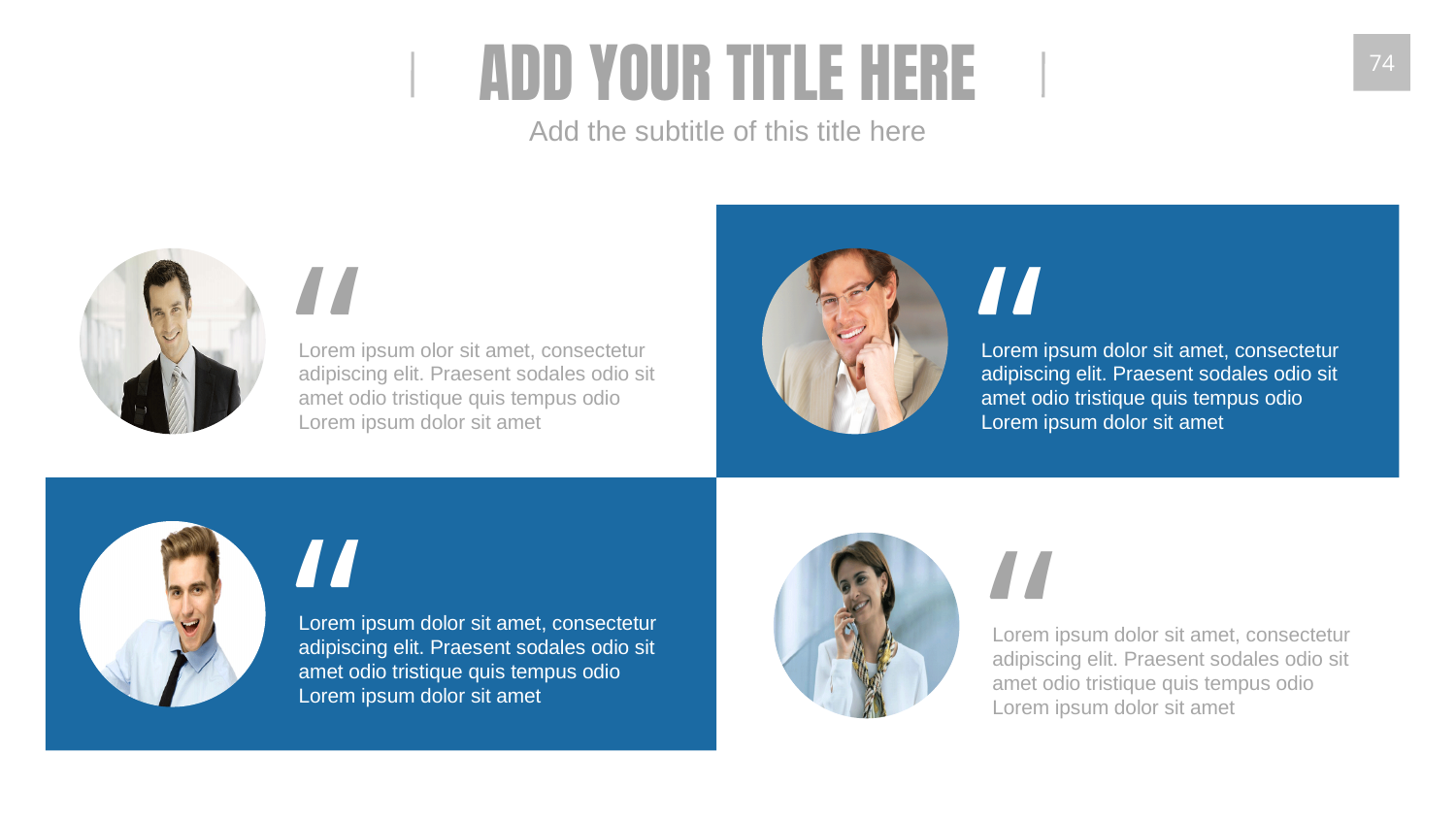

ADD YOUR TITLE HERE
Add the subtitle of this title here
74
“

Lorem ipsum olor sit amet, consectetur adipiscing elit. Praesent sodales odio sit amet odio tristique quis tempus odio Lorem ipsum dolor sit amet

“

Lorem ipsum dolor sit amet, consectetur adipiscing elit. Praesent sodales odio sit amet odio tristique quis tempus odio Lorem ipsum dolor sit amet

“

Lorem ipsum dolor sit amet, consectetur adipiscing elit. Praesent sodales odio sit amet odio tristique quis tempus odio Lorem ipsum dolor sit amet
“

Lorem ipsum dolor sit amet, consectetur adipiscing elit. Praesent sodales odio sit amet odio tristique quis tempus odio Lorem ipsum dolor sit amet